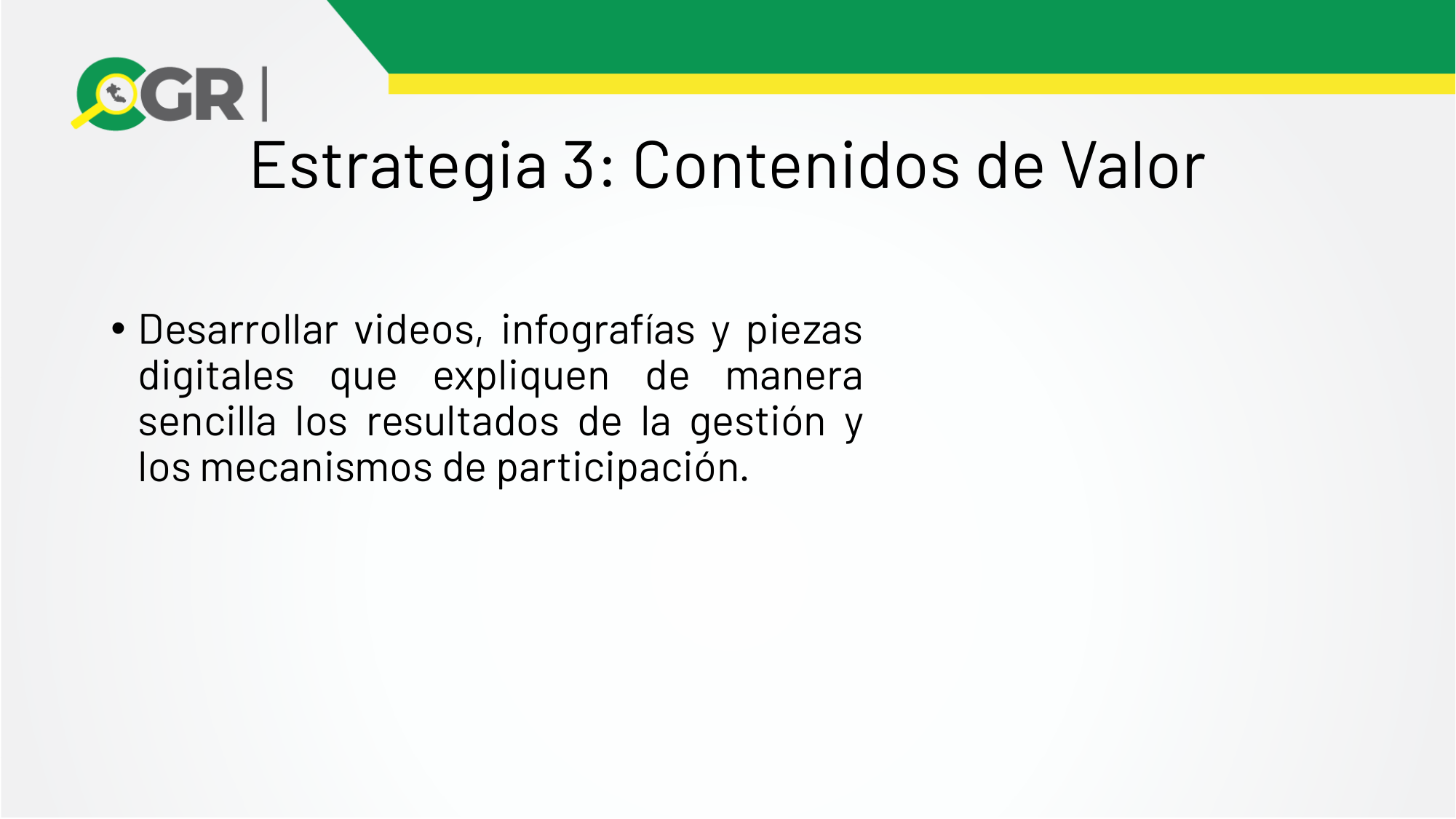

# Estrategia 3: Contenidos de Valor
Desarrollar videos, infografías y piezas digitales que expliquen de manera sencilla los resultados de la gestión y los mecanismos de participación.